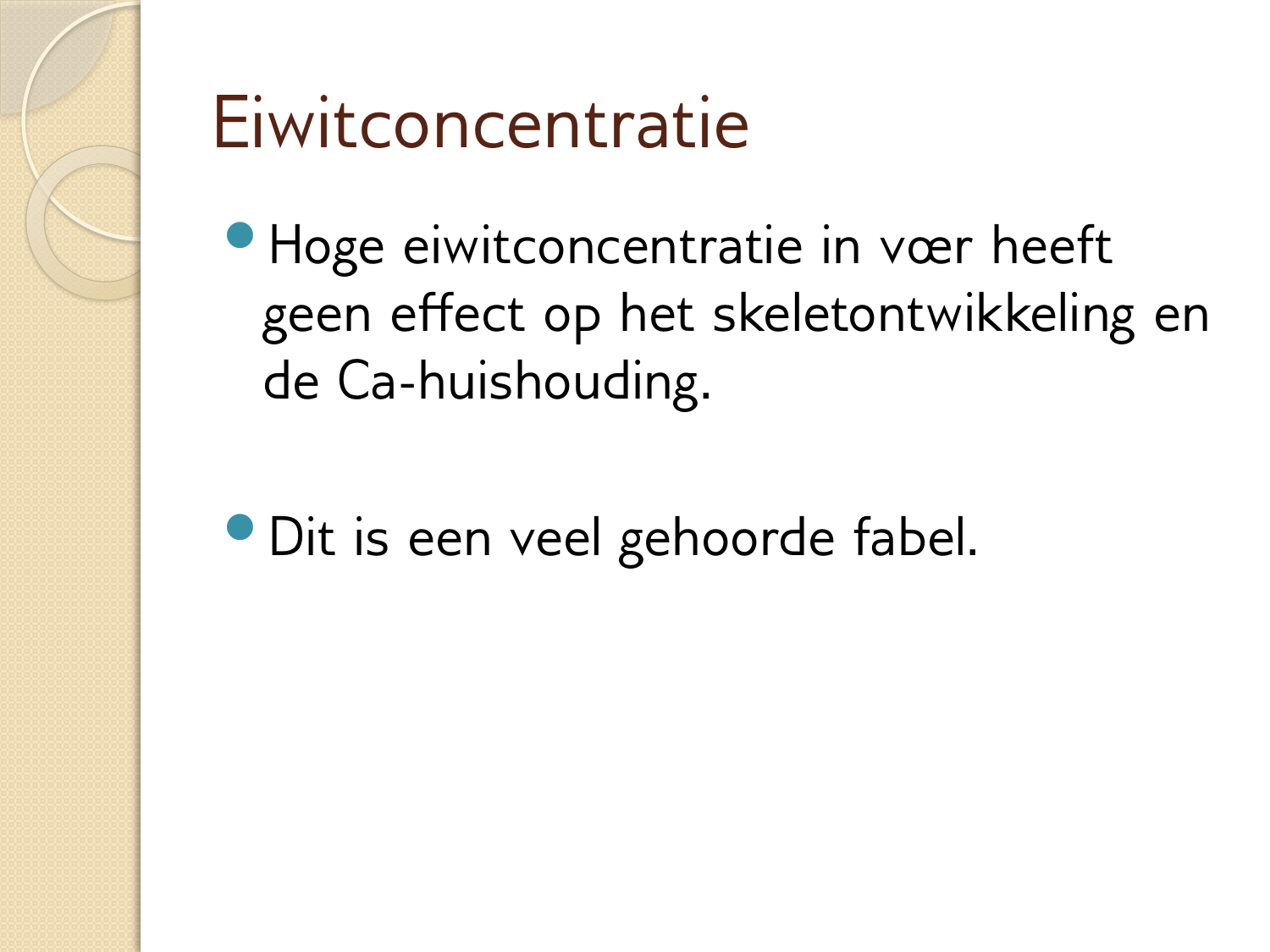

# Eiwitconcentratie
Hoge eiwitconcentratie in voer heeft geen effect op het skeletontwikkeling en de Ca-huishouding.

Dit is een veel gehoorde fabel.